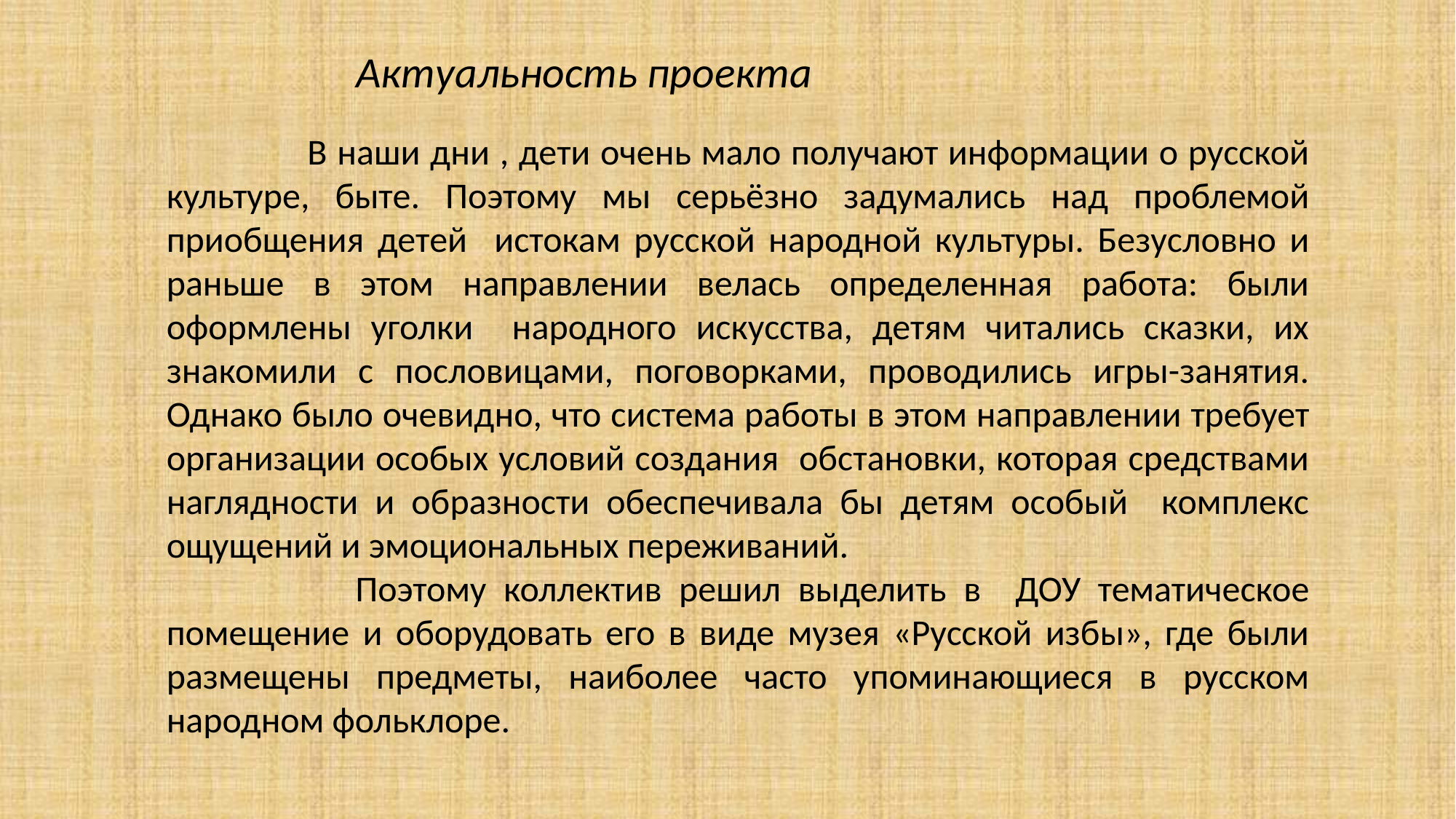

# Актуальность проекта
              В наши дни , дети очень мало получают информации о русской культуре, быте. Поэтому мы серьёзно задумались над проблемой приобщения детей  истокам русской народной культуры. Безусловно и раньше в этом направлении велась определенная работа: были оформлены уголки  народного искусства, детям читались сказки, их знакомили с пословицами, поговорками, проводились игры-занятия. Однако было очевидно, что система работы в этом направлении требует организации особых условий создания  обстановки, которая средствами наглядности и образности обеспечивала бы детям особый  комплекс ощущений и эмоциональных переживаний.
           Поэтому коллектив решил выделить в  ДОУ тематическое помещение и оборудовать его в виде музея «Русской избы», где были размещены предметы, наиболее часто упоминающиеся в русском народном фольклоре.